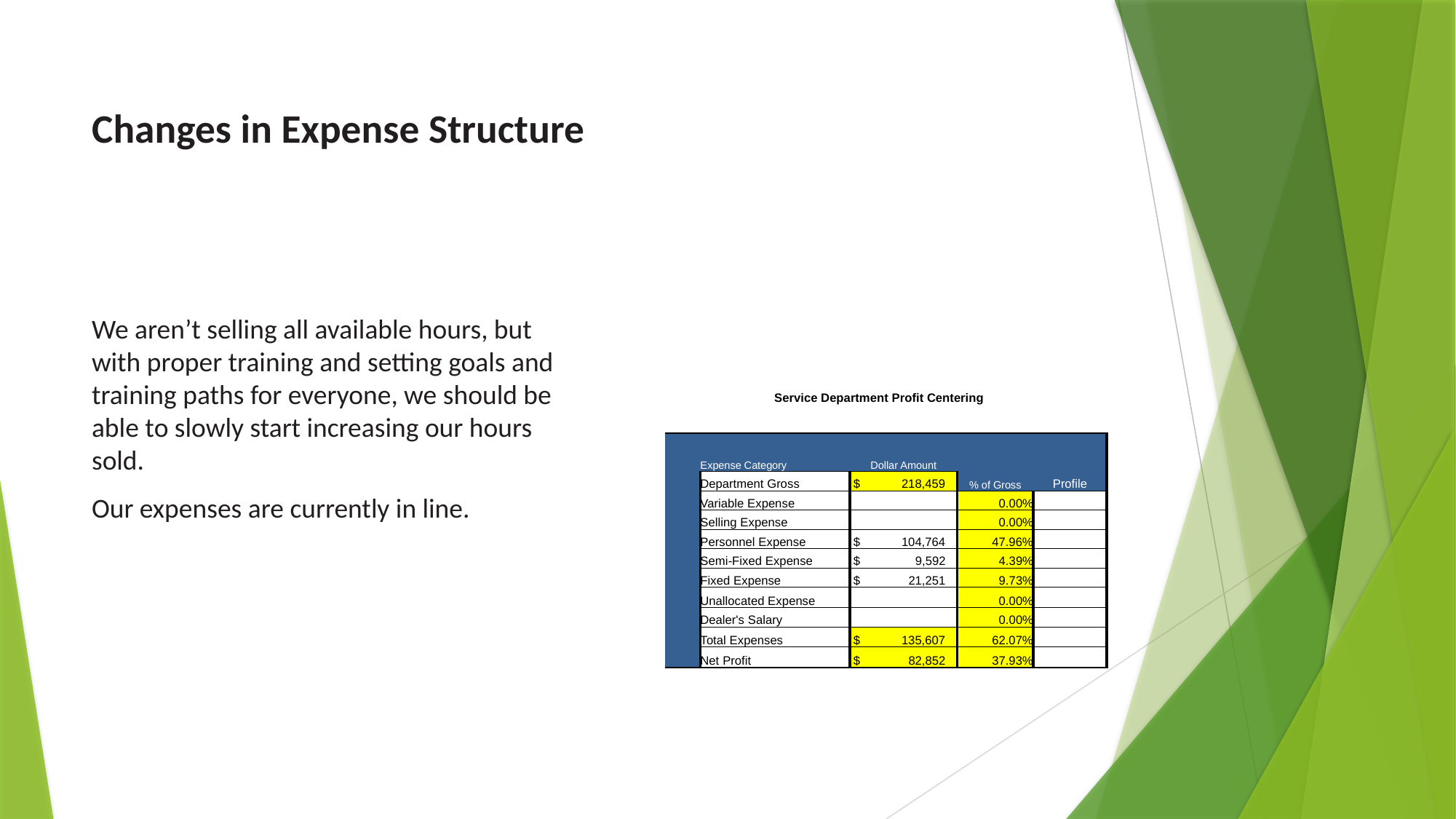

# Changes in Expense Structure

We aren’t selling all available hours, but with proper training and setting goals and training paths for everyone, we should be able to slowly start increasing our hours sold.
Our expenses are currently in line.

|  |  |  |  |  |  |
| --- | --- | --- | --- | --- | --- |
|  | Service Department Profit Centering |  |  |  |  |
|  |  |  |  |  |  |
|  |  | Expense Category | Dollar Amount |  |  |
|  |  | Department Gross | $ 218,459 | % of Gross | Profile |
|  |  | Variable Expense |  | 0.00% |  |
|  |  | Selling Expense |  | 0.00% |  |
|  |  | Personnel Expense | $ 104,764 | 47.96% |  |
|  |  | Semi-Fixed Expense | $ 9,592 | 4.39% |  |
|  |  | Fixed Expense | $ 21,251 | 9.73% |  |
|  |  | Unallocated Expense |  | 0.00% |  |
|  |  | Dealer's Salary |  | 0.00% |  |
|  |  | Total Expenses | $ 135,607 | 62.07% |  |
|  |  | Net Profit | $ 82,852 | 37.93% |  |